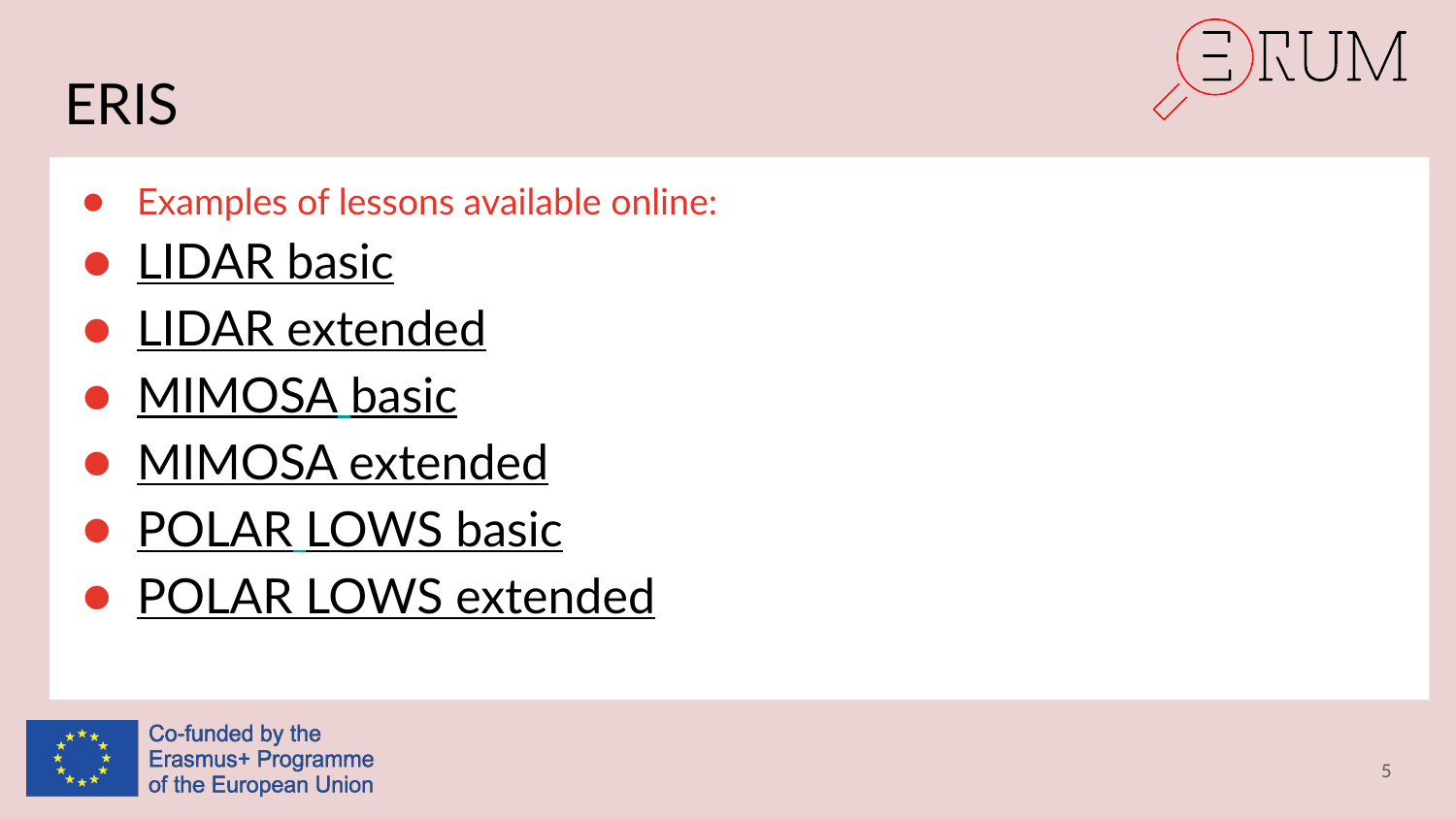

# ERIS
Examples of lessons available online:
LIDAR basic
LIDAR extended
MIMOSA basic
MIMOSA extended
POLAR LOWS basic
POLAR LOWS extended

5